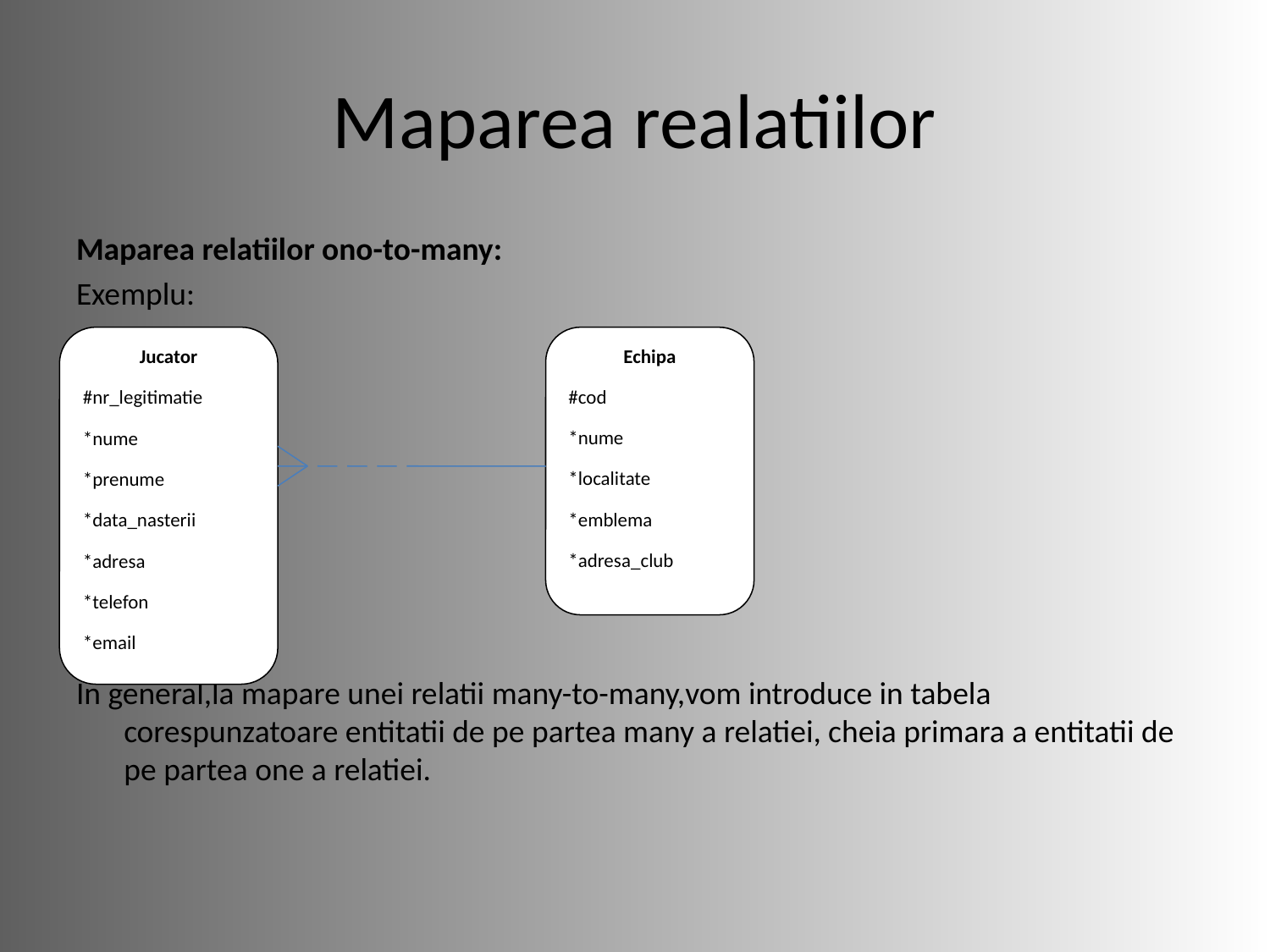

# Maparea realatiilor
Maparea relatiilor ono-to-many:
Exemplu:

In general,la mapare unei relatii many-to-many,vom introduce in tabela corespunzatoare entitatii de pe partea many a relatiei, cheia primara a entitatii de pe partea one a relatiei.

Jucator
#nr_legitimatie
*nume
*prenume
*data_nasterii
*adresa
*telefon
*email
Echipa
#cod
*nume
*localitate
*emblema
*adresa_club